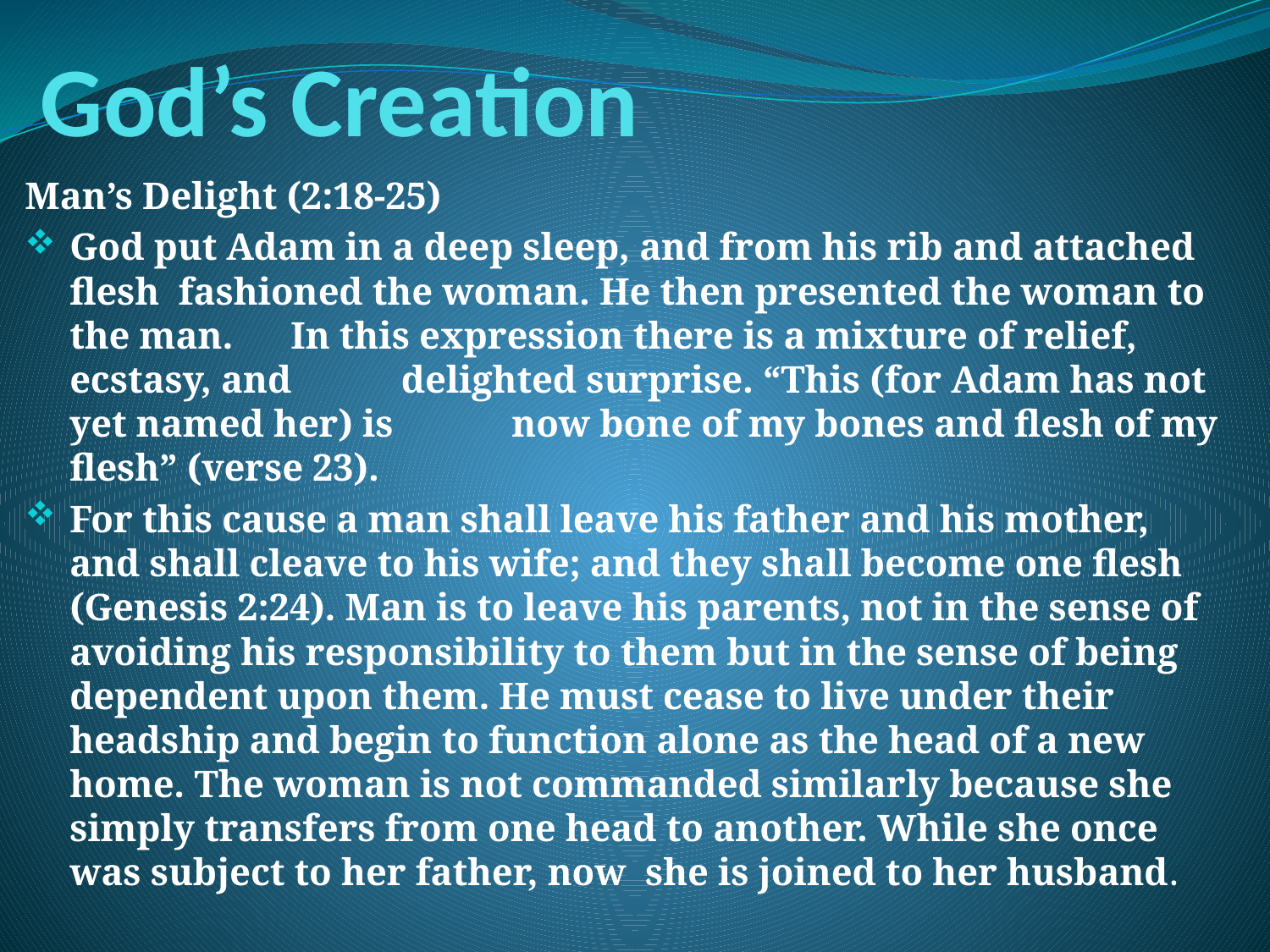

# God’s Creation
Man’s Delight (2:18-25)
God put Adam in a deep sleep, and from his rib and attached flesh  fashioned the woman. He then presented the woman to the man. 	In this expression there is a mixture of relief, ecstasy, and 	delighted surprise. “This (for Adam has not yet named her) is 	now bone of my bones and flesh of my flesh” (verse 23).
For this cause a man shall leave his father and his mother, and shall cleave to his wife; and they shall become one flesh (Genesis 2:24). Man is to leave his parents, not in the sense of avoiding his responsibility to them but in the sense of being dependent upon them. He must cease to live under their headship and begin to function alone as the head of a new home. The woman is not commanded similarly because she simply transfers from one head to another. While she once was subject to her father, now  she is joined to her husband.